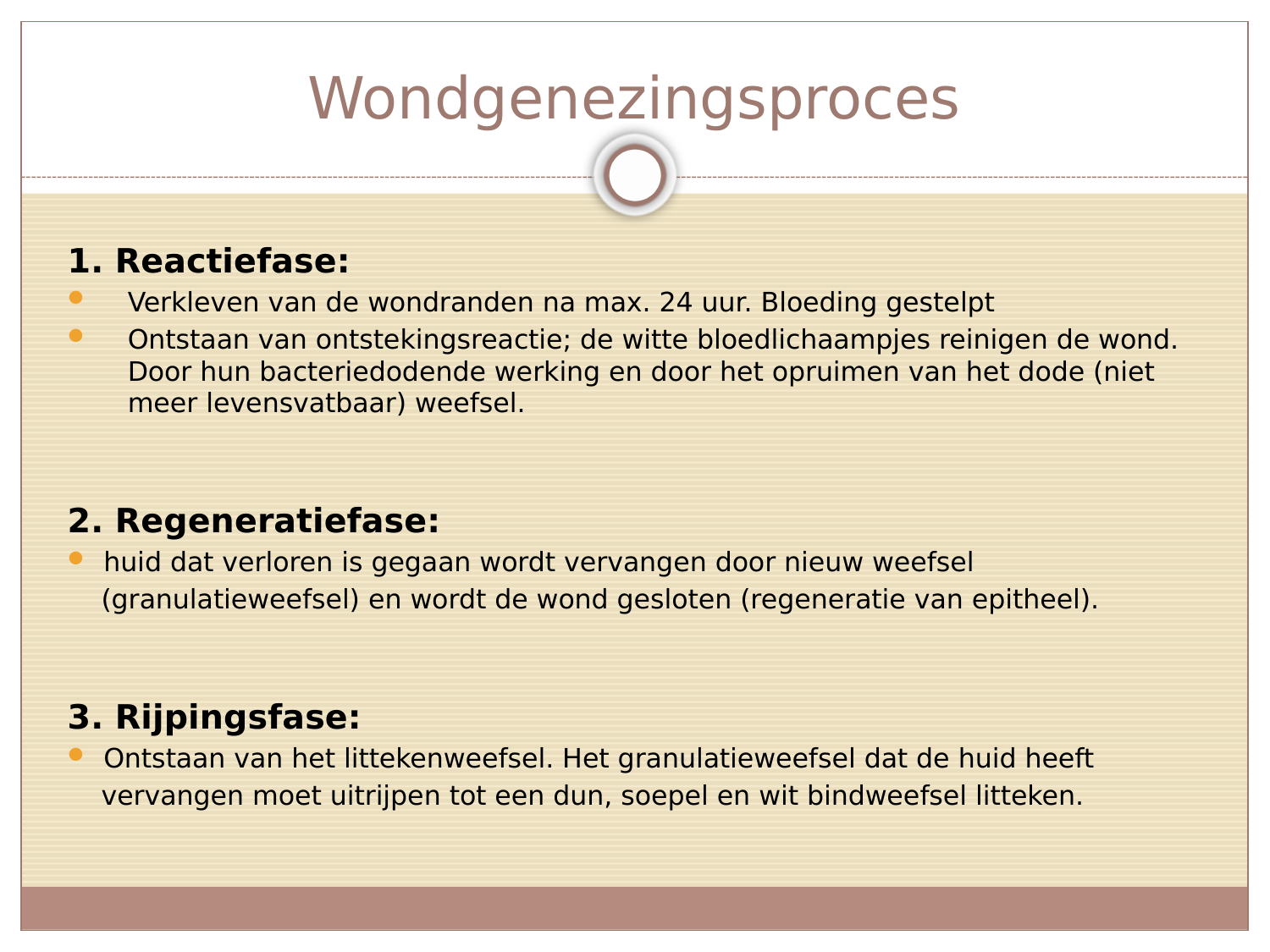

# Wondgenezingsproces

1. Reactiefase:
Verkleven van de wondranden na max. 24 uur. Bloeding gestelpt
Ontstaan van ontstekingsreactie; de witte bloedlichaampjes reinigen de wond. Door hun bacteriedodende werking en door het opruimen van het dode (niet meer levensvatbaar) weefsel.

2. Regeneratiefase:
huid dat verloren is gegaan wordt vervangen door nieuw weefsel
    (granulatieweefsel) en wordt de wond gesloten (regeneratie van epitheel).

3. Rijpingsfase:
Ontstaan van het littekenweefsel. Het granulatieweefsel dat de huid heeft
    vervangen moet uitrijpen tot een dun, soepel en wit bindweefsel litteken.